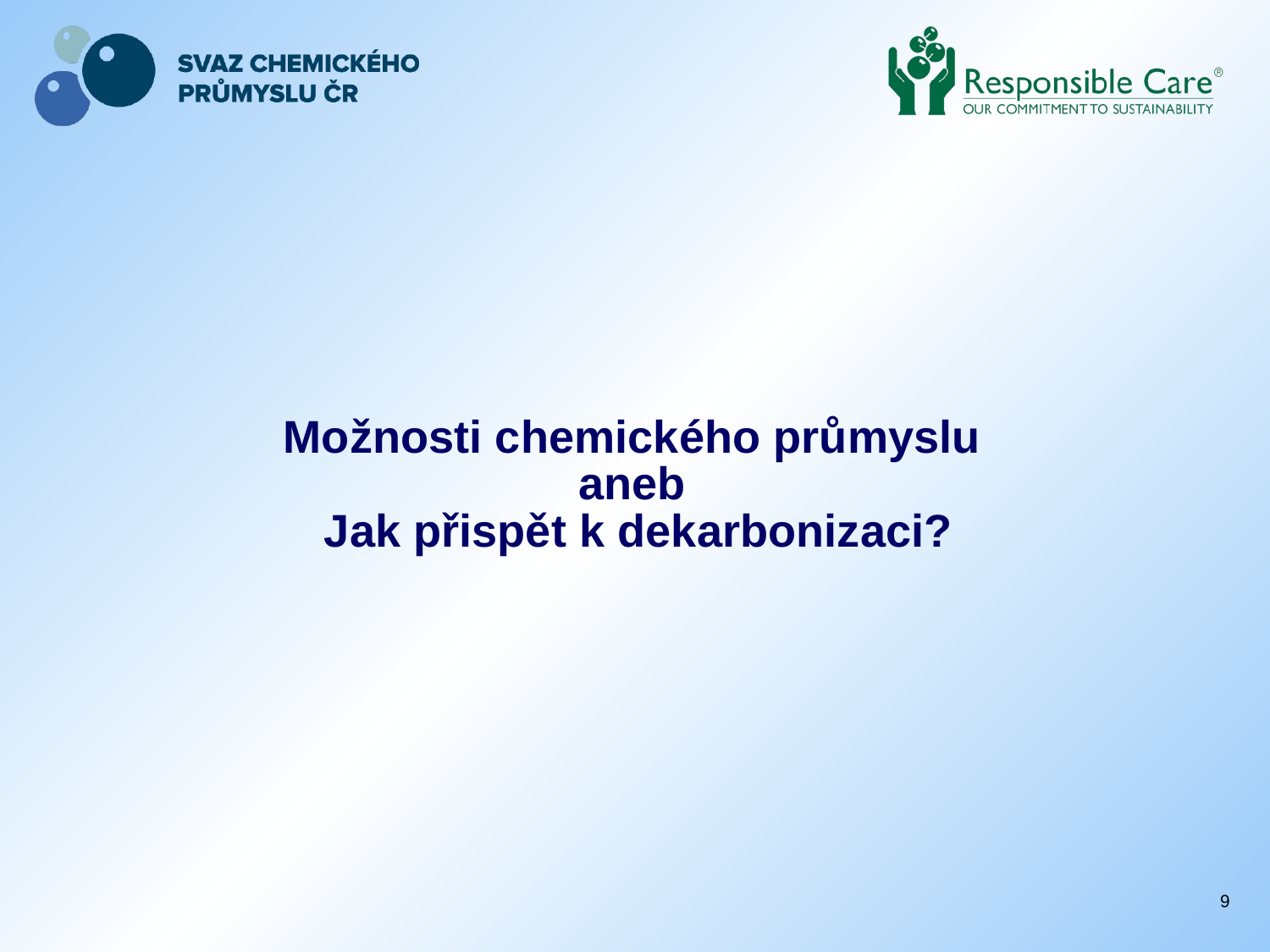

# Možnosti chemického průmyslu aneb Jak přispět k dekarbonizaci?
9